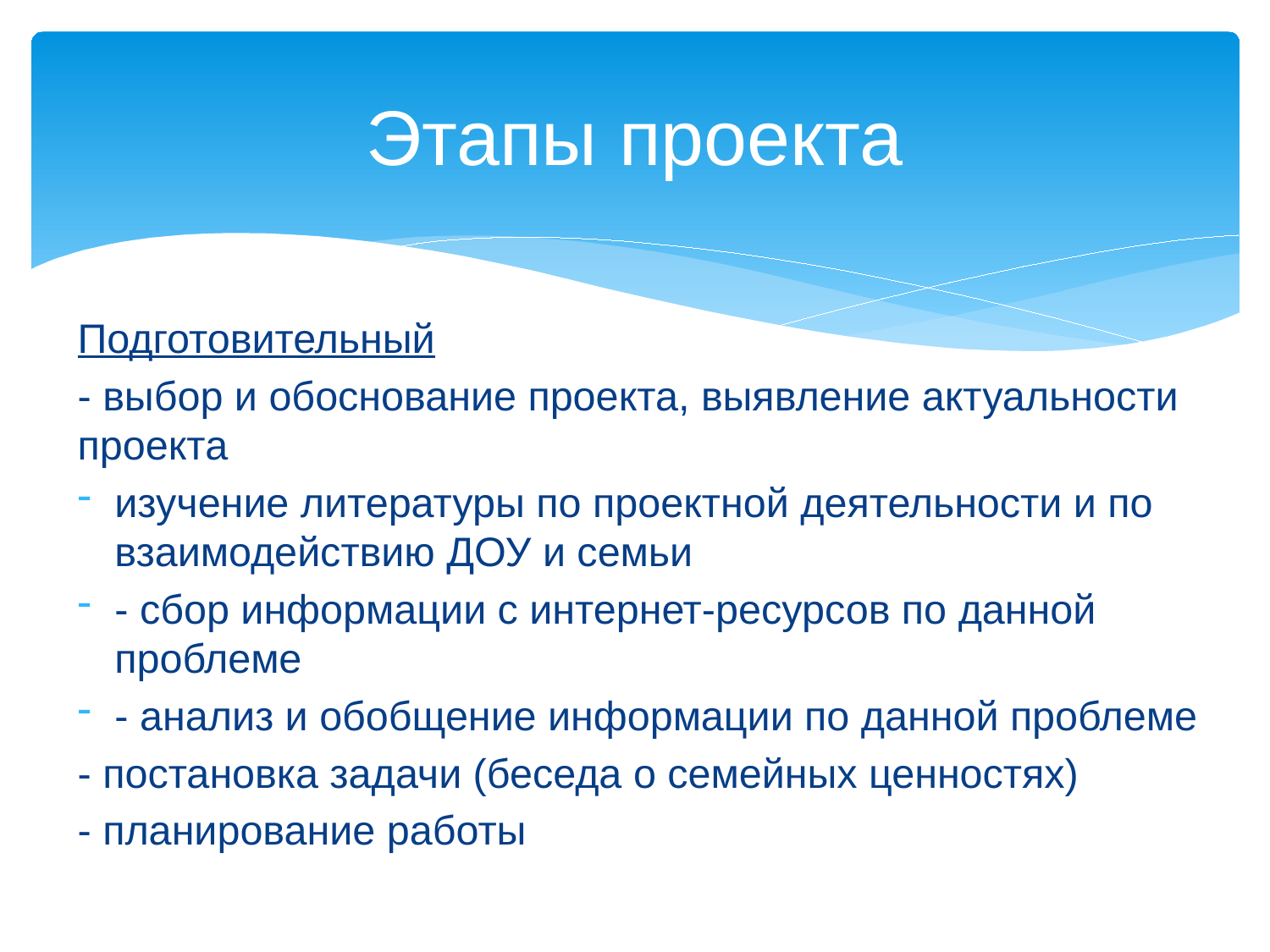

# Этапы проекта
Подготовительный
- выбор и обоснование проекта, выявление актуальности проекта
изучение литературы по проектной деятельности и по взаимодействию ДОУ и семьи
- сбор информации с интернет-ресурсов по данной проблеме
- анализ и обобщение информации по данной проблеме
- постановка задачи (беседа о семейных ценностях)
- планирование работы